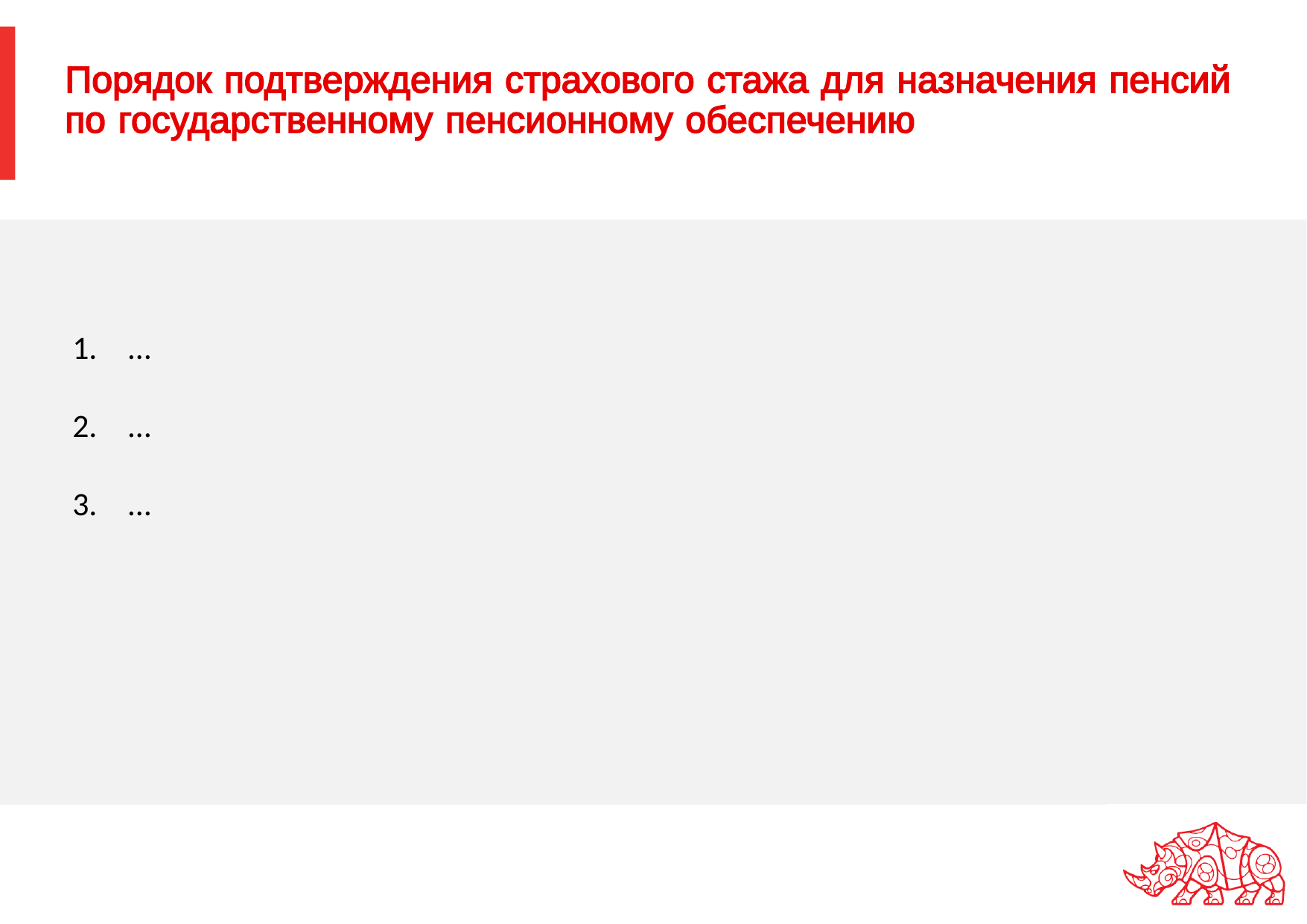

# Порядок подтверждения страхового стажа для назначения пенсий по государственному пенсионному обеспечению
…

…

…